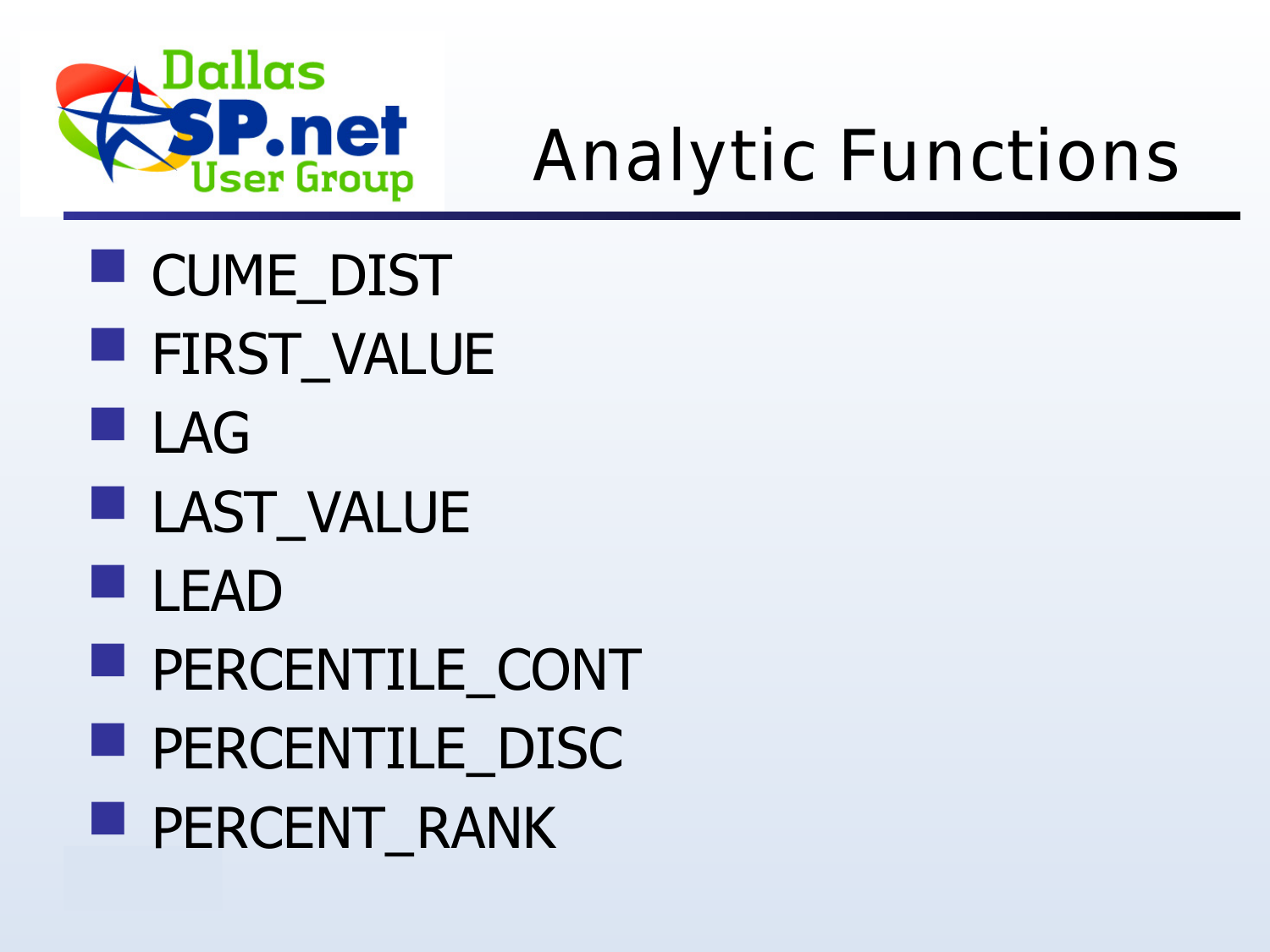

# Analytic Functions
 CUME_DIST
 FIRST_VALUE
 LAG
 LAST_VALUE
 LEAD
 PERCENTILE_CONT
 PERCENTILE_DISC
 PERCENT_RANK